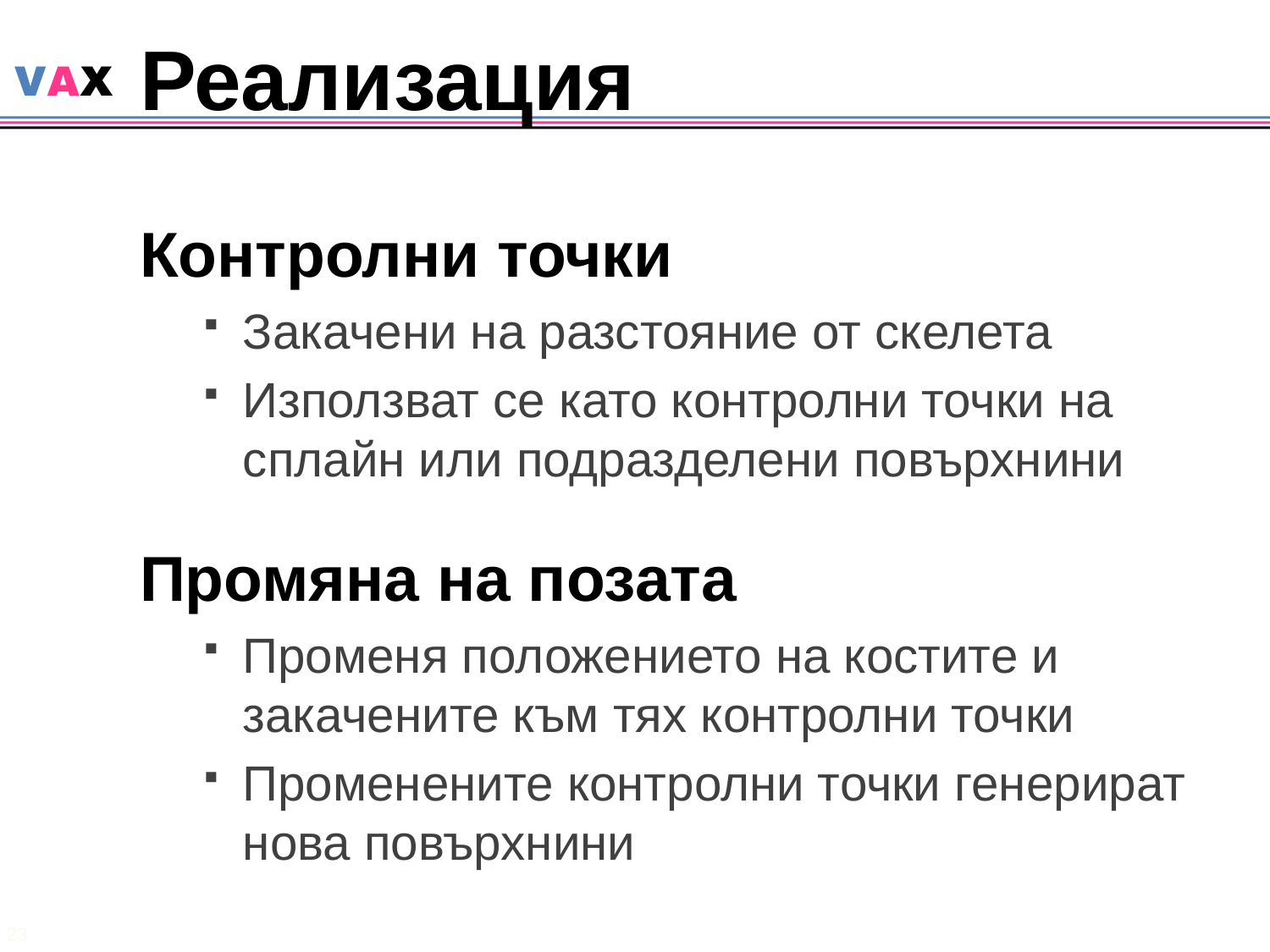

# Реализация
Контролни точки
Закачени на разстояние от скелета
Използват се като контролни точки на сплайн или подразделени повърхнини
Промяна на позата
Променя положението на костите и закачените към тях контролни точки
Променените контролни точки генерират нова повърхнини